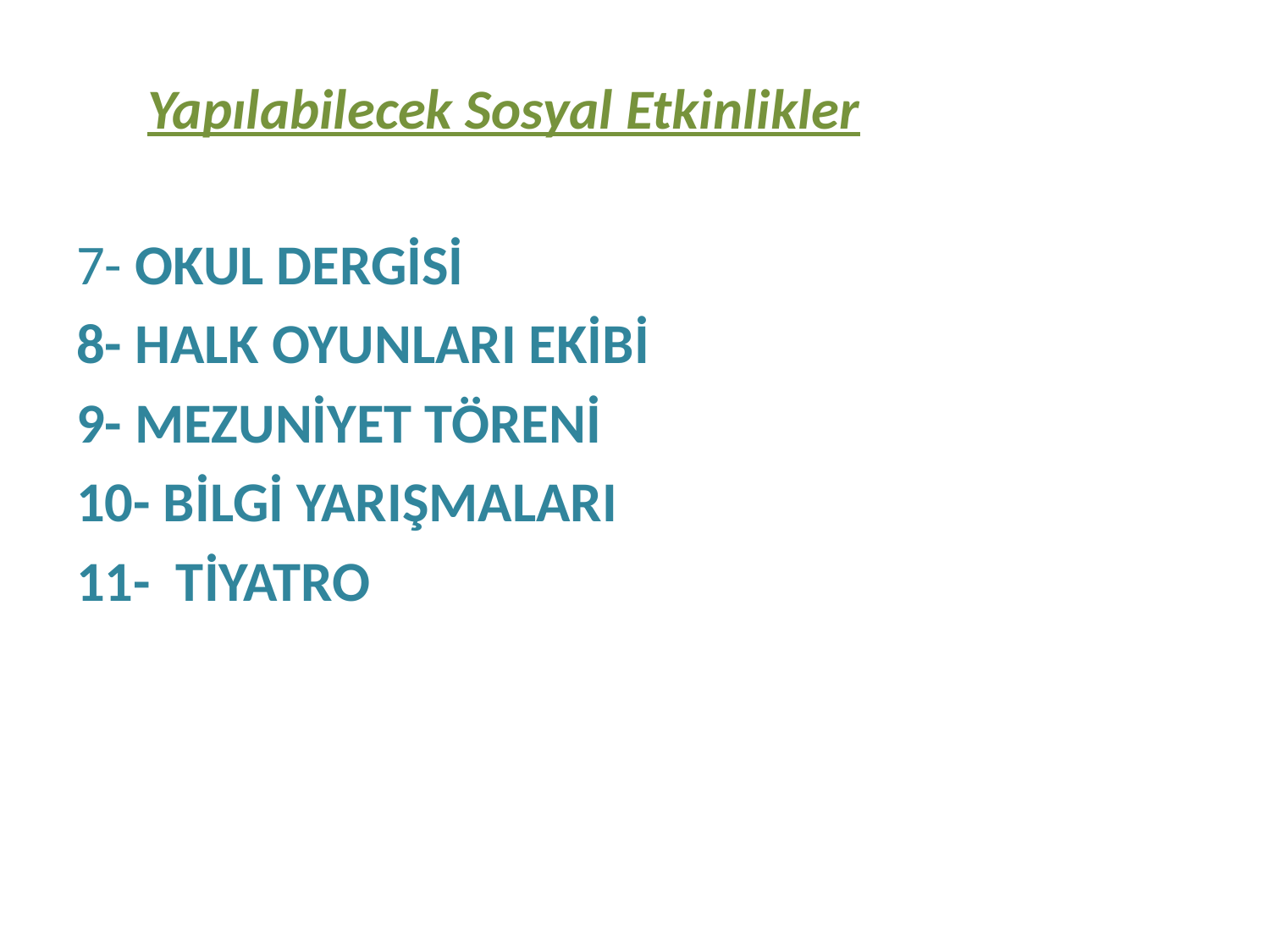

Yapılabilecek Sosyal Etkinlikler
7- OKUL DERGİSİ
8- HALK OYUNLARI EKİBİ
9- MEZUNİYET TÖRENİ
10- BİLGİ YARIŞMALARI
11-  TİYATRO